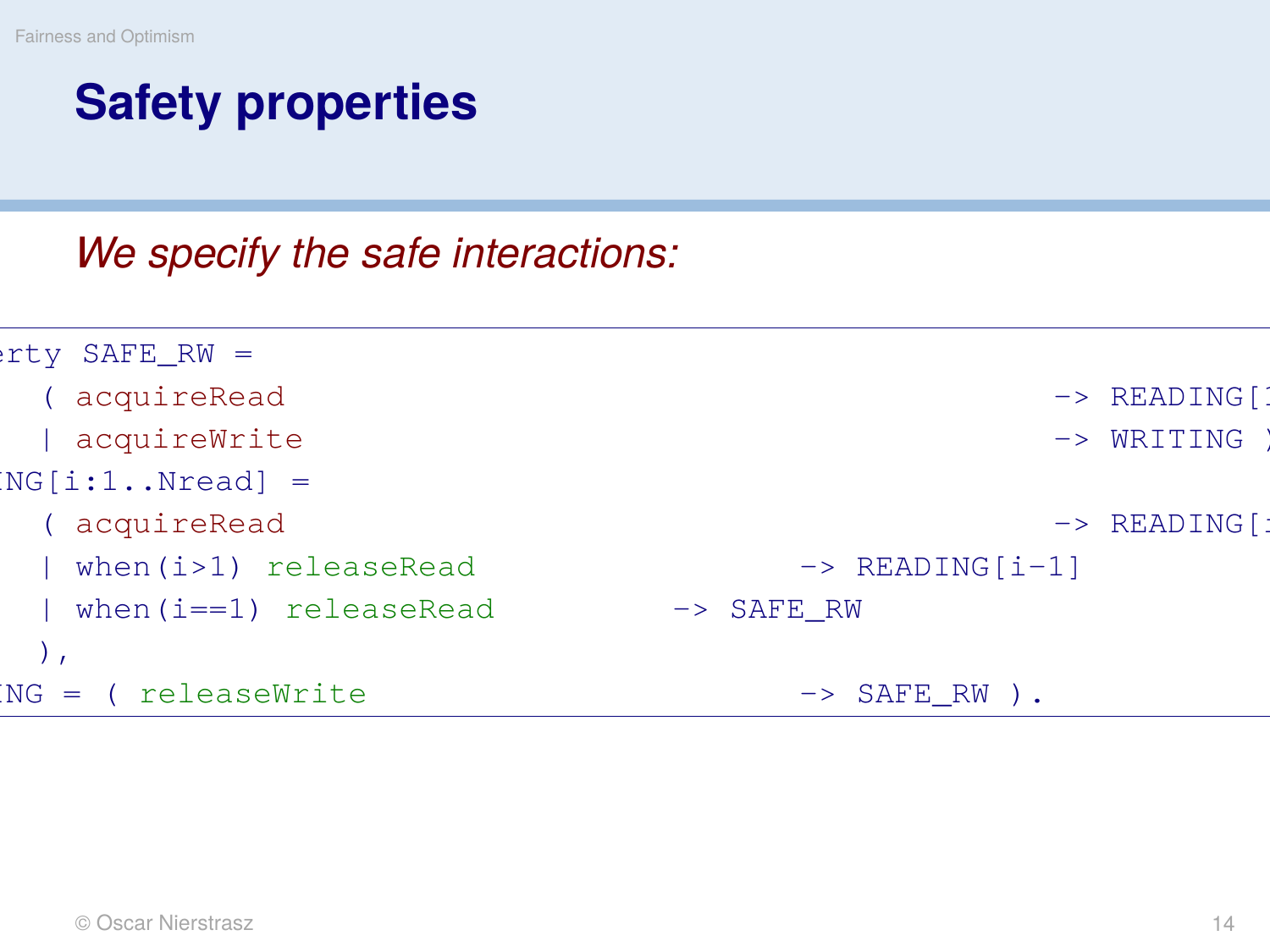

Fairness and Optimism
# Safety properties
We specify the safe interactions:
property SAFE_RW =
	( acquireRead							-> READING[1]
	| acquireWrite						-> WRITING ),
READING[i:1..Nread] =
	( acquireRead 						-> READING[i+1]
	| when(i>1) releaseRead			-> READING[i-1]
	| when(i==1) releaseRead 		-> SAFE_RW
	),
WRITING = ( releaseWrite				-> SAFE_RW ).
© Oscar Nierstrasz
14